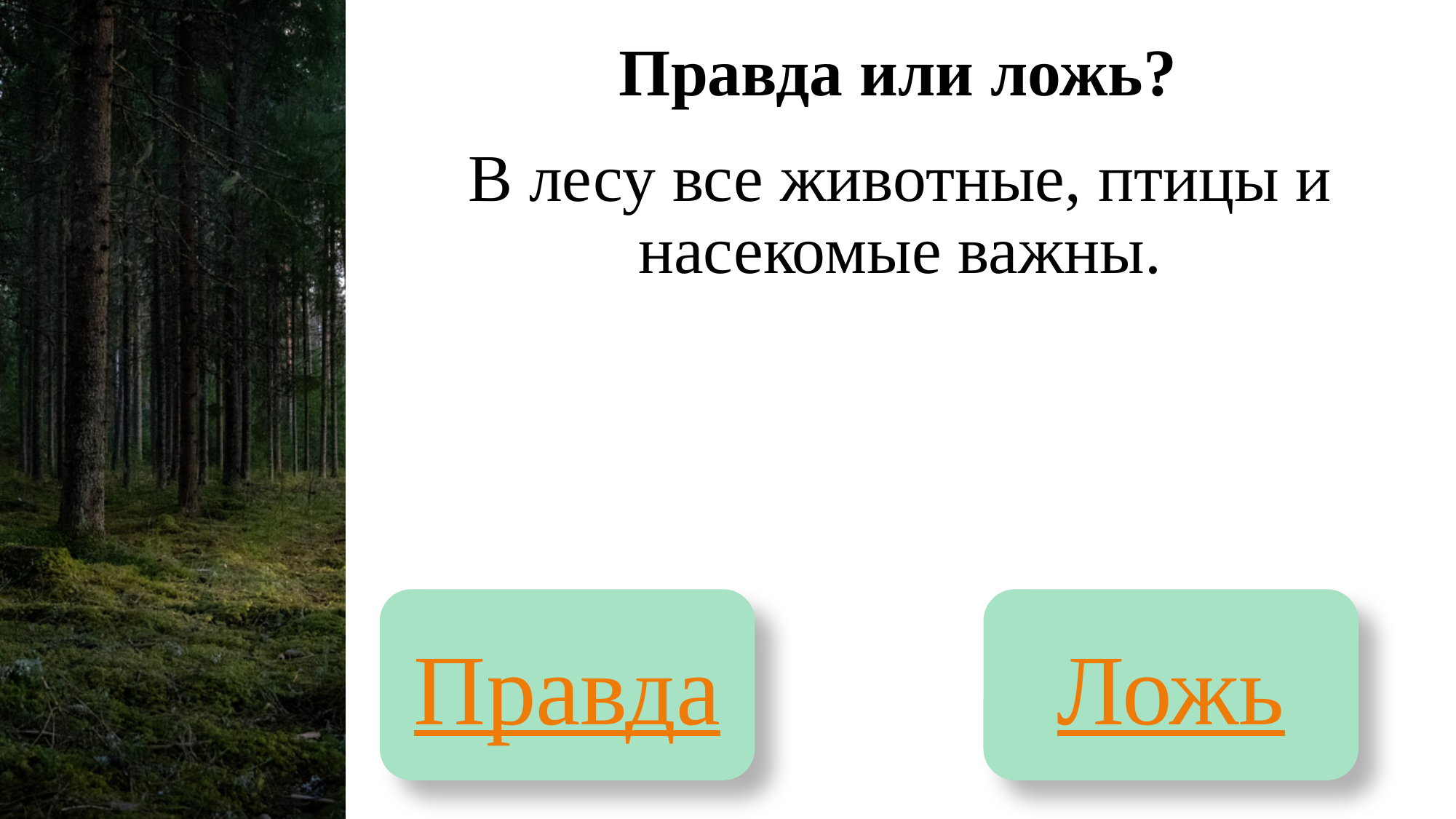

# Правда или ложь?
В лесу все животные, птицы и насекомые важны.
Правда
Ложь